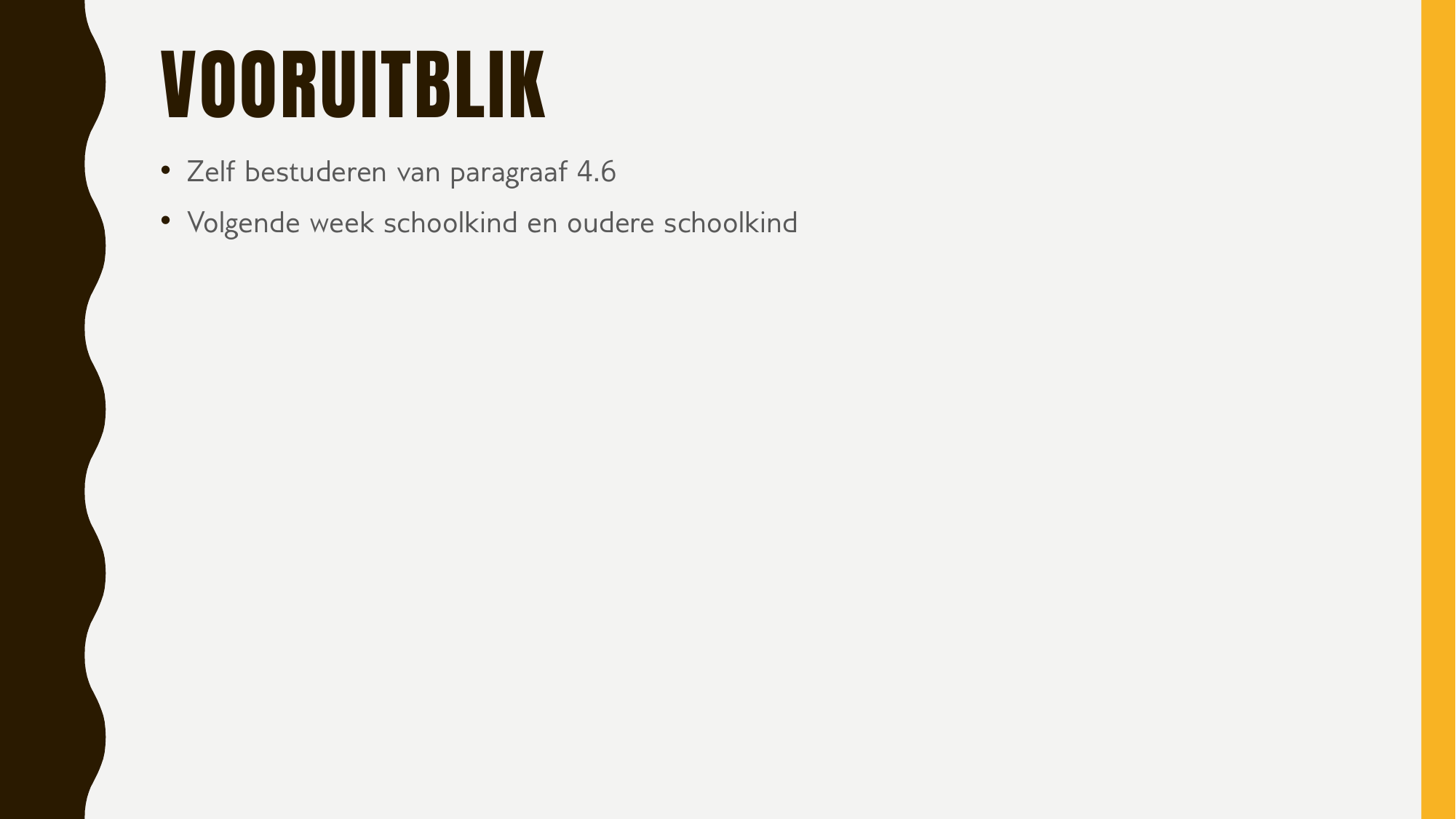

# Vooruitblik
Zelf bestuderen van paragraaf 4.6
Volgende week schoolkind en oudere schoolkind